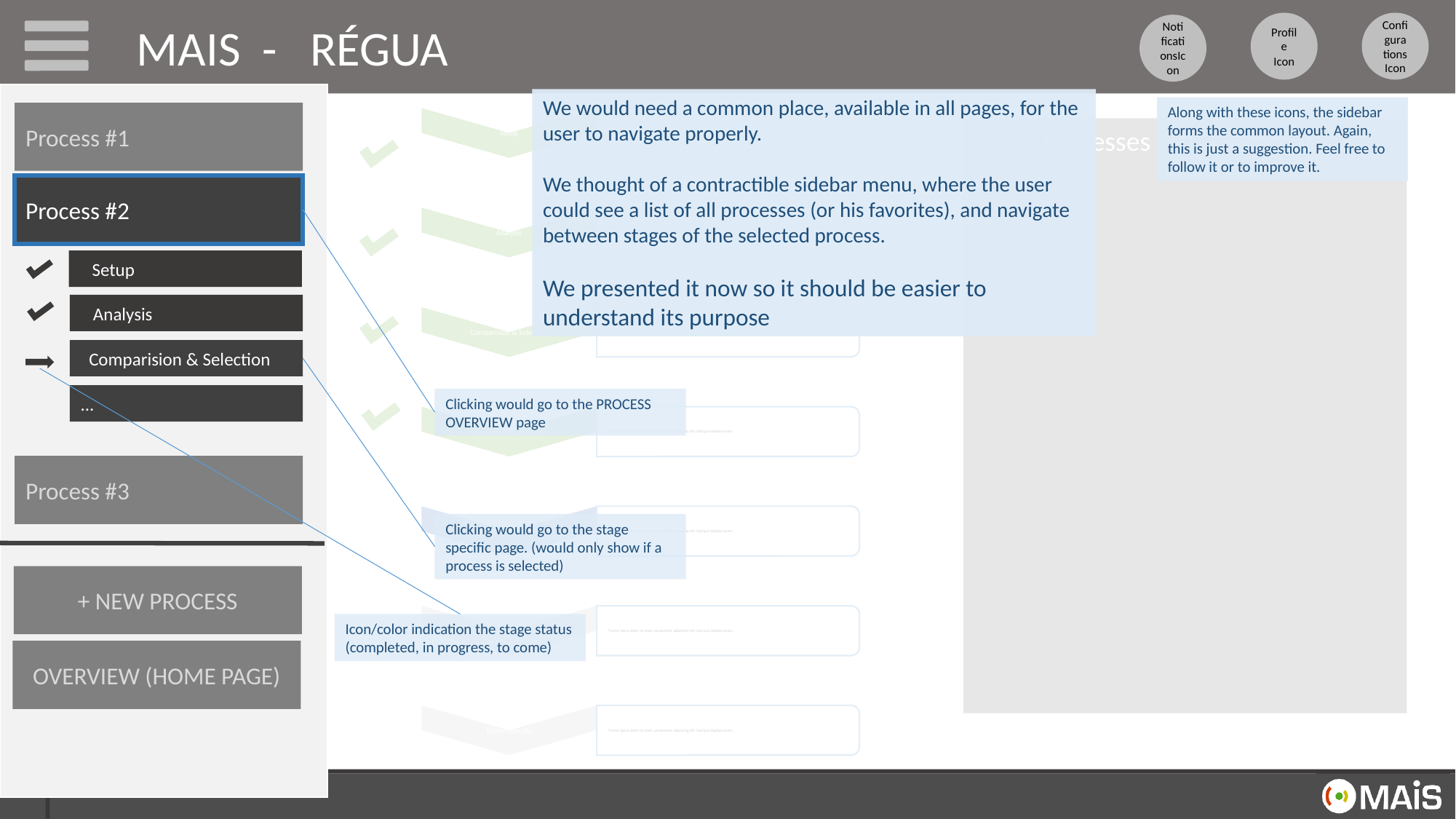

MAIS  -   RÉGUA
Configurations Icon
Profile Icon
NotificationsIcon

Process #1
Process #2

   Analysis

  Comparision & Selection

...
Process #3
+ NEW PROCESS
OVERVIEW (HOME PAGE)
We would need a common place, available in all pages, for the user to navigate properly.

We thought of a contractible sidebar menu, where the user could see a list of all processes (or his favorites), and navigate between stages of the selected process.

We presented it now so it should be easier to understand its purpose
Along with these icons, the sidebar forms the common layout. Again, this is just a suggestion. Feel free to follow it or to improve it.

Setup
Lorem ipsum dolor sit amet, consectetur adipiscing elit. Sed quis dapibus lorem.
Analysis
Lorem ipsum dolor sit amet, consectetur adipiscing elit. Sed quis dapibus lorem.
Comparision & Selection
Lorem ipsum dolor sit amet, consectetur adipiscing elit. Sed quis dapibus lorem.
Executive Negotiation
Per Entity Negotiation
Balance Review
Export Results
Lorem ipsum dolor sit amet, consectetur adipiscing elit. Sed quis dapibus lorem.
Lorem ipsum dolor sit amet, consectetur adipiscing elit. Sed quis dapibus lorem.
Lorem ipsum dolor sit amet, consectetur adipiscing elit. Sed quis dapibus lorem.
Lorem ipsum dolor sit amet, consectetur adipiscing elit. Sed quis dapibus lorem.
Processes XPTO Summary

   Setup

Clicking would go to the PROCESS OVERVIEW page

Clicking would go to the stage specific page. (would only show if a process is selected)
Icon/color indication the stage status (completed, in progress, to come)